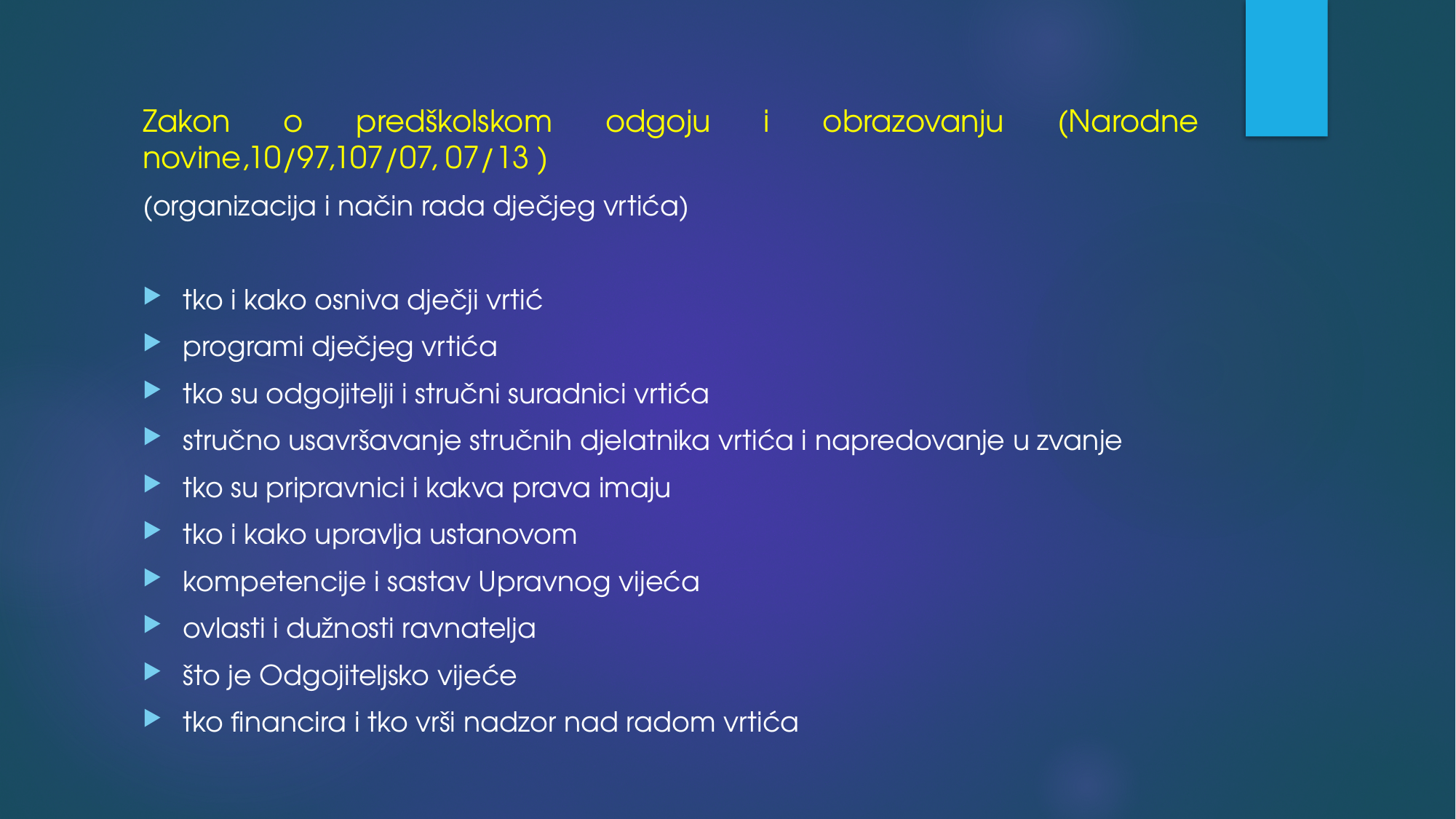

Zakon o predškolskom odgoju i obrazovanju (Narodne novine,10/97,107/07, 07/13 )
(organizacija i način rada dječjeg vrtića)

tko i kako osniva dječji vrtić
programi dječjeg vrtića
tko su odgojitelji i stručni suradnici vrtića
stručno usavršavanje stručnih djelatnika vrtića i napredovanje u zvanje
tko su pripravnici i kakva prava imaju
tko i kako upravlja ustanovom
kompetencije i sastav Upravnog vijeća
ovlasti i dužnosti ravnatelja
što je Odgojiteljsko vijeće
tko financira i tko vrši nadzor nad radom vrtića